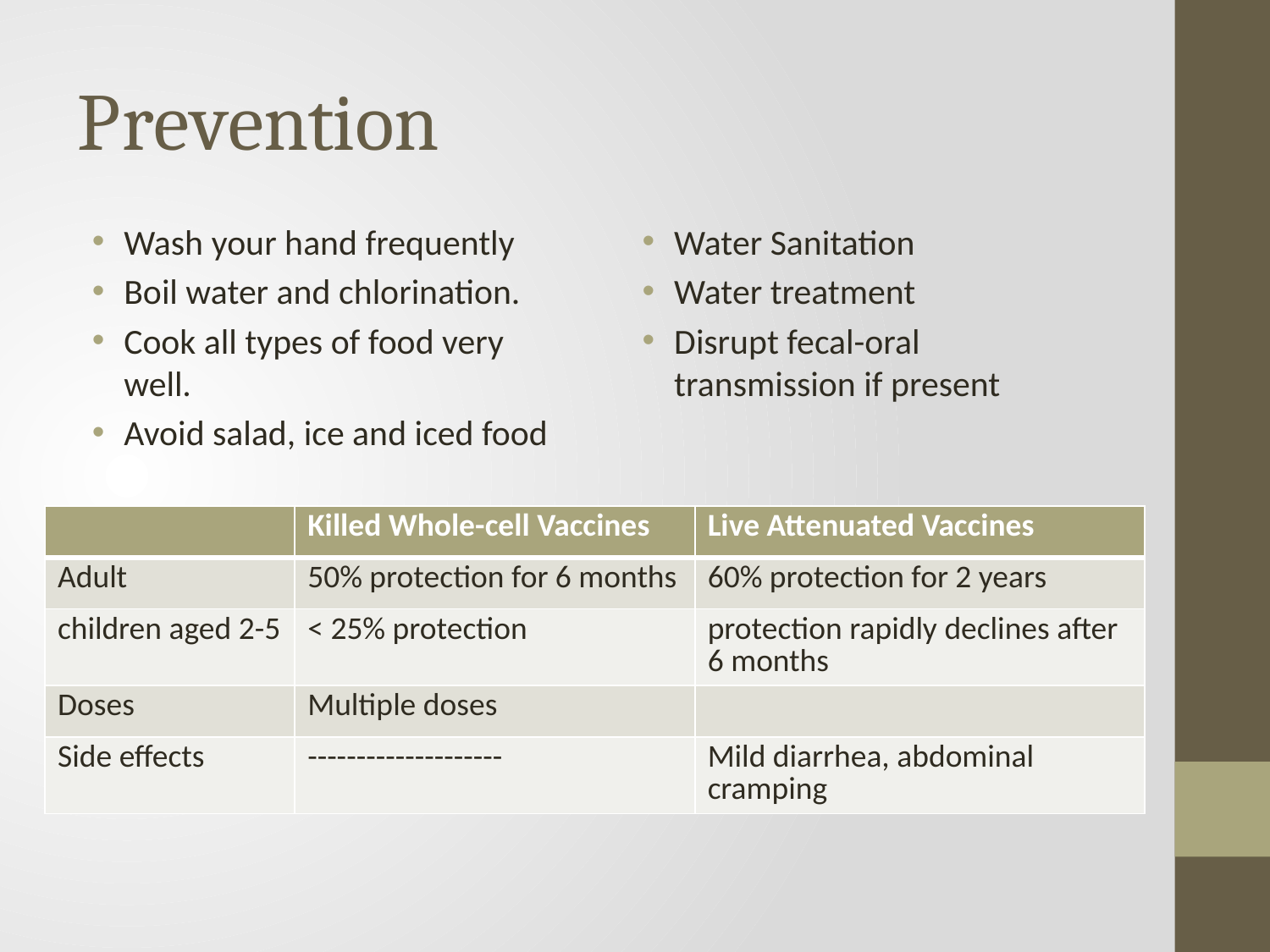

# Prevention
Wash your hand frequently
Boil water and chlorination.
Cook all types of food very well.
Avoid salad, ice and iced food

Water Sanitation
Water treatment
Disrupt fecal-oral transmission if present

|  | Killed Whole-cell Vaccines | Live Attenuated Vaccines |
| --- | --- | --- |
| Adult | 50% protection for 6 months | 60% protection for 2 years |
| children aged 2-5 | < 25% protection | protection rapidly declines after 6 months |
| Doses | Multiple doses |  |
| Side effects | -------------------- | Mild diarrhea, abdominal cramping |